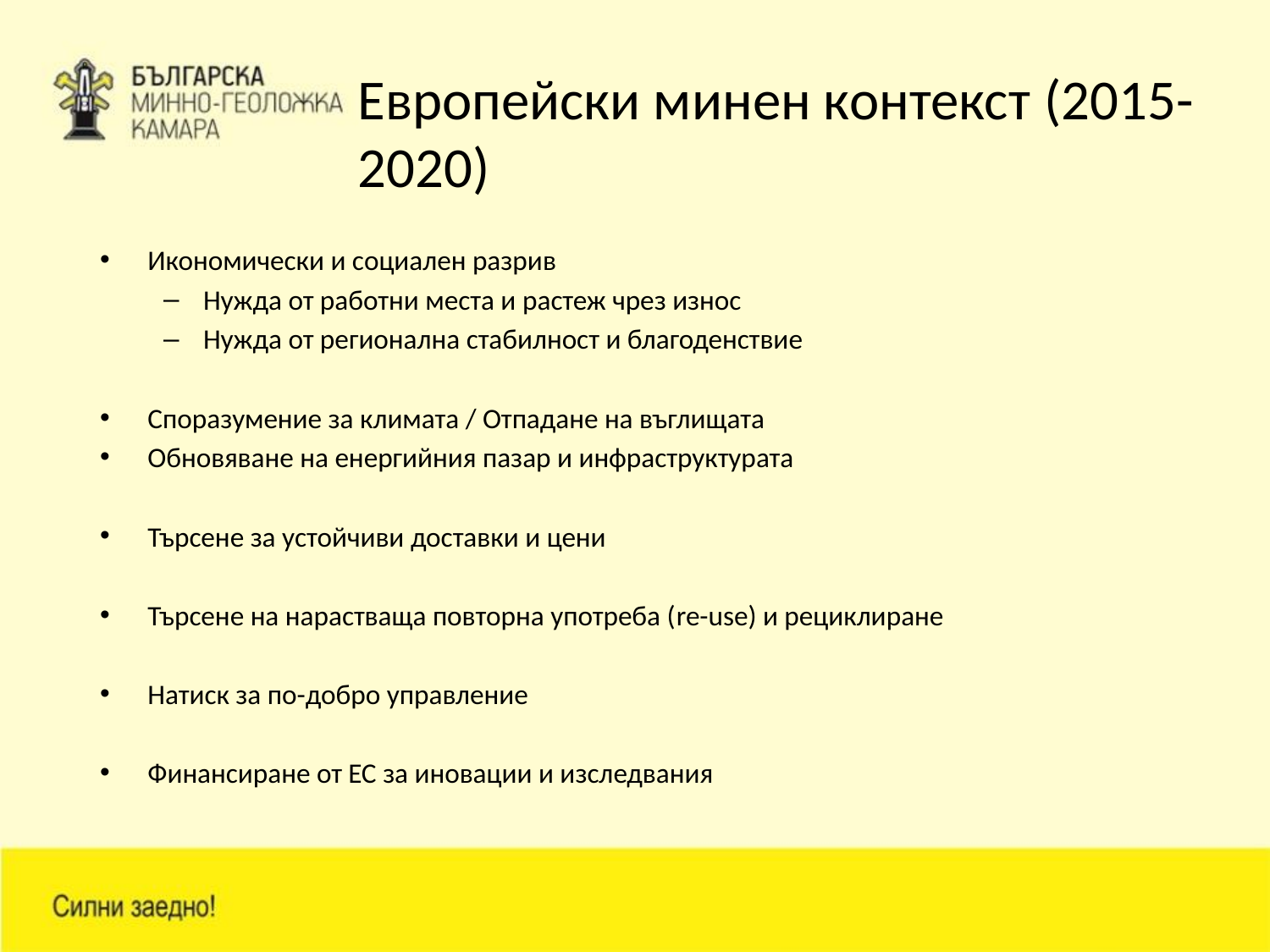

# Европейски минен контекст (2015-2020)
Икономически и социален разрив
Нужда от работни места и растеж чрез износ
Нужда от регионална стабилност и благоденствие

Споразумение за климата / Отпадане на въглищата
Обновяване на енергийния пазар и инфраструктурата

Търсене за устойчиви доставки и цени

Търсене на нарастваща повторна употреба (re-use) и рециклиране

Натиск за по-добро управление

Финансиране от ЕС за иновации и изследвания